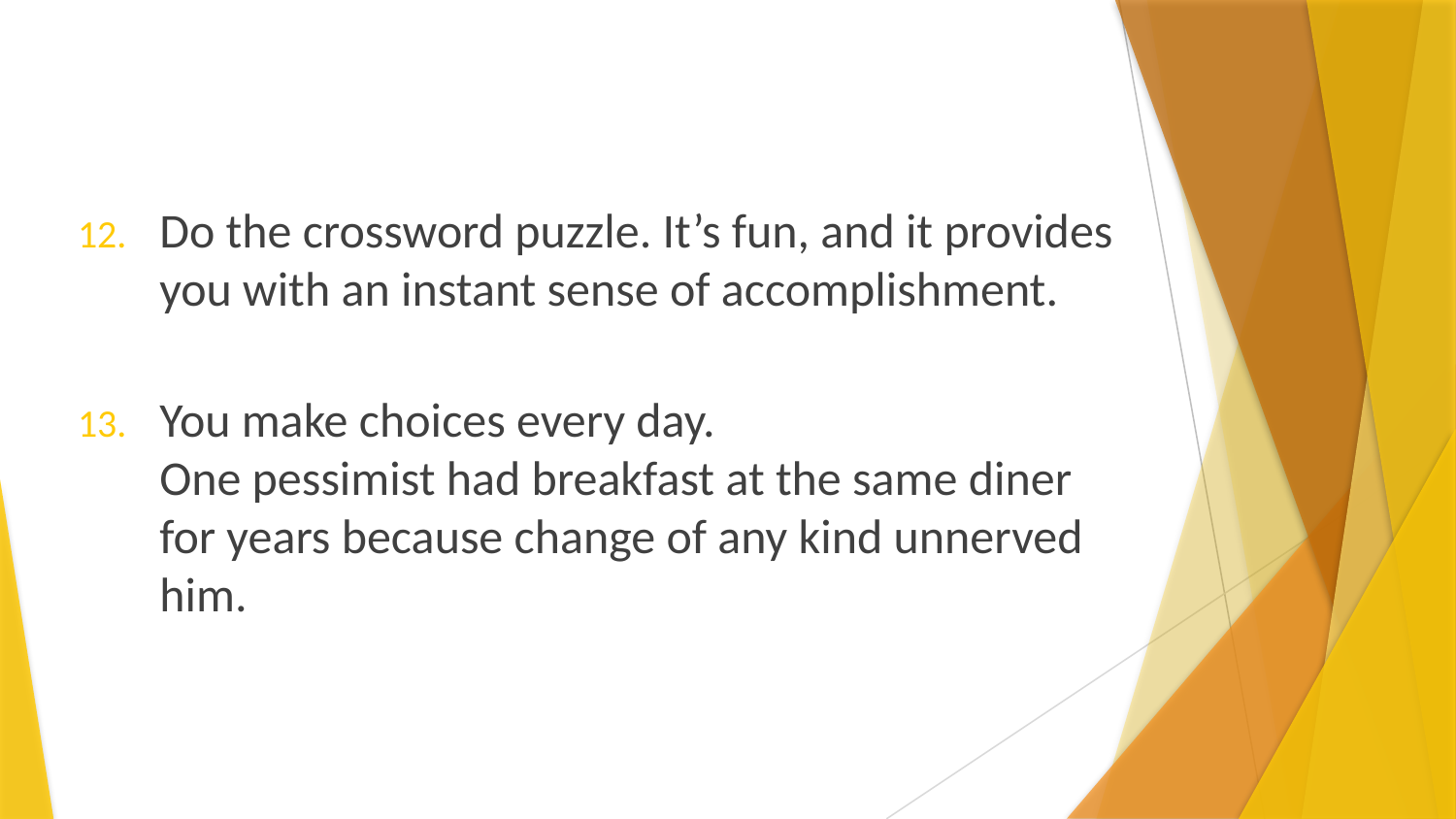

Do the crossword puzzle. It’s fun, and it provides you with an instant sense of accomplishment.
You make choices every day.
One pessimist had breakfast at the same diner for years because change of any kind unnerved him.